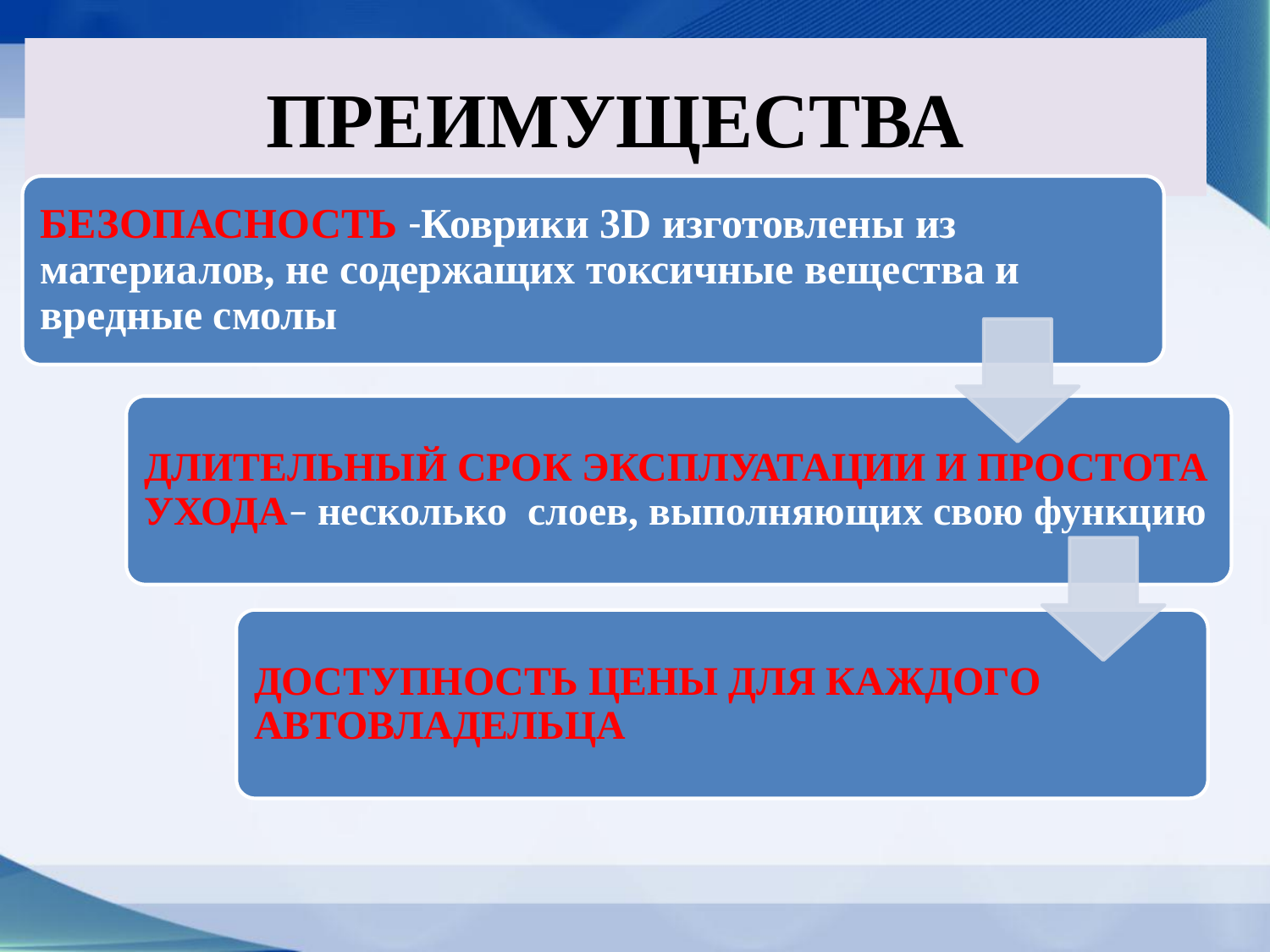

# ПРЕИМУЩЕСТВА
БЕЗОПАСНОСТЬ -Коврики 3D изготовлены из материалов, не содержащих токсичные вещества и вредные смолы
ДЛИТЕЛЬНЫЙ СРОК ЭКСПЛУАТАЦИИ И ПРОСТОТА УХОДА– несколько  слоев, выполняющих свою функцию
ДОСТУПНОСТЬ ЦЕНЫ ДЛЯ КАЖДОГО АВТОВЛАДЕЛЬЦА